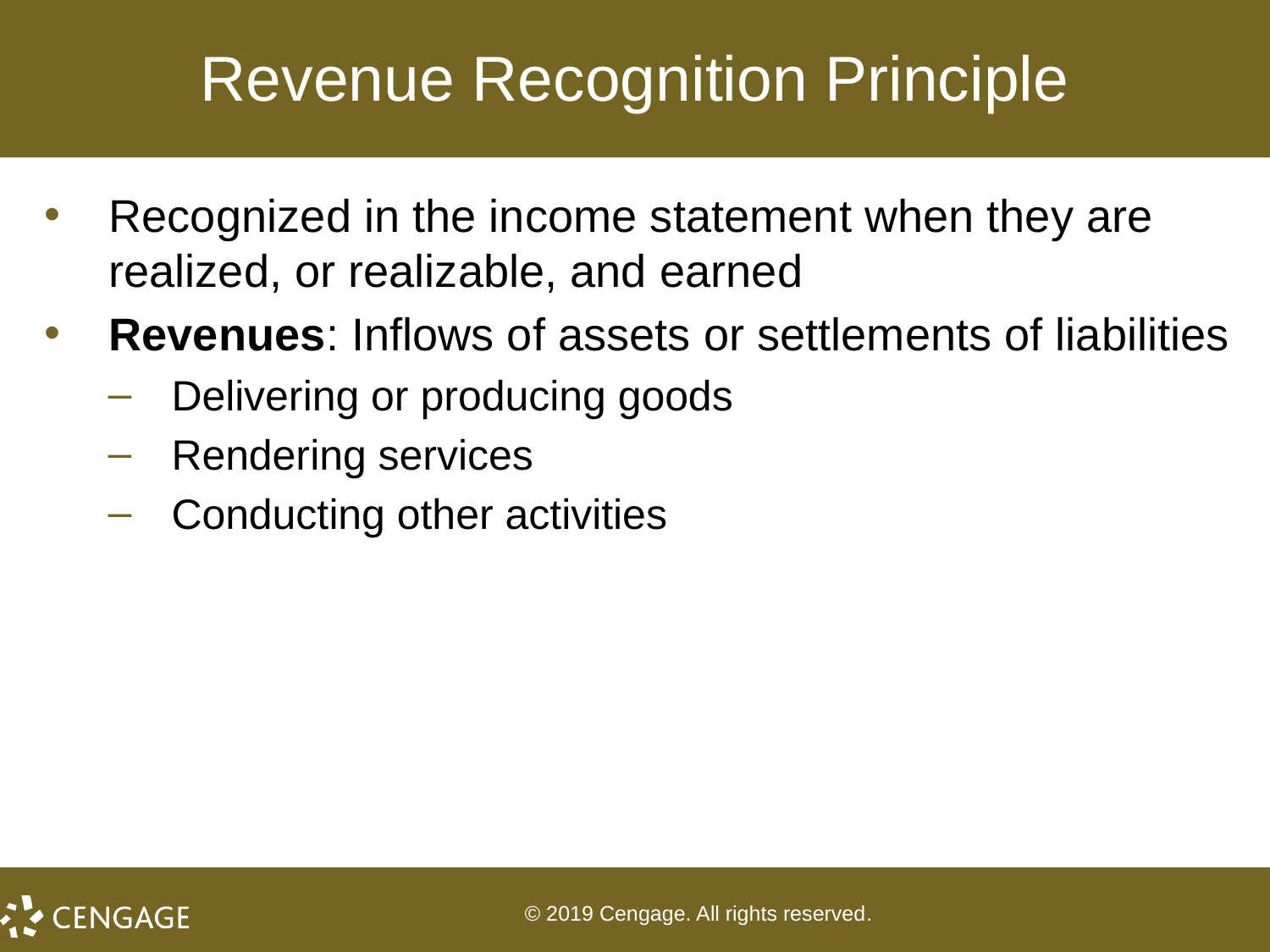

# Revenue Recognition Principle
Recognized in the income statement when they are realized, or realizable, and earned
Revenues: Inflows of assets or settlements of liabilities
Delivering or producing goods
Rendering services
Conducting other activities